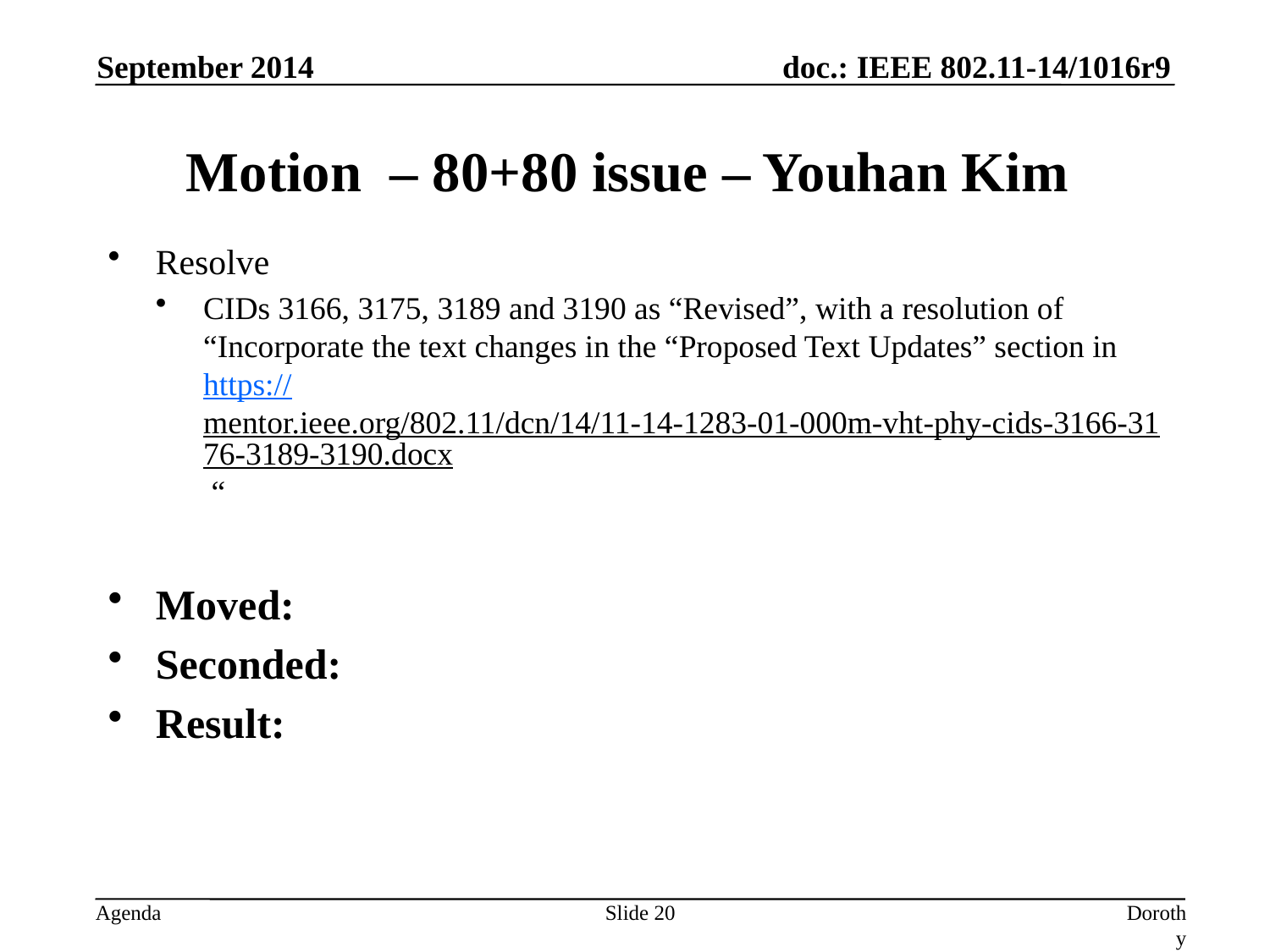

September 2014
# Motion  – 80+80 issue – Youhan Kim
Resolve
CIDs 3166, 3175, 3189 and 3190 as “Revised”, with a resolution of “Incorporate the text changes in the “Proposed Text Updates” section in  https://mentor.ieee.org/802.11/dcn/14/11-14-1283-01-000m-vht-phy-cids-3166-3176-3189-3190.docx “

Moved:
Seconded:
Result:

Slide 20
Dorothy Stanley, Aruba Networks